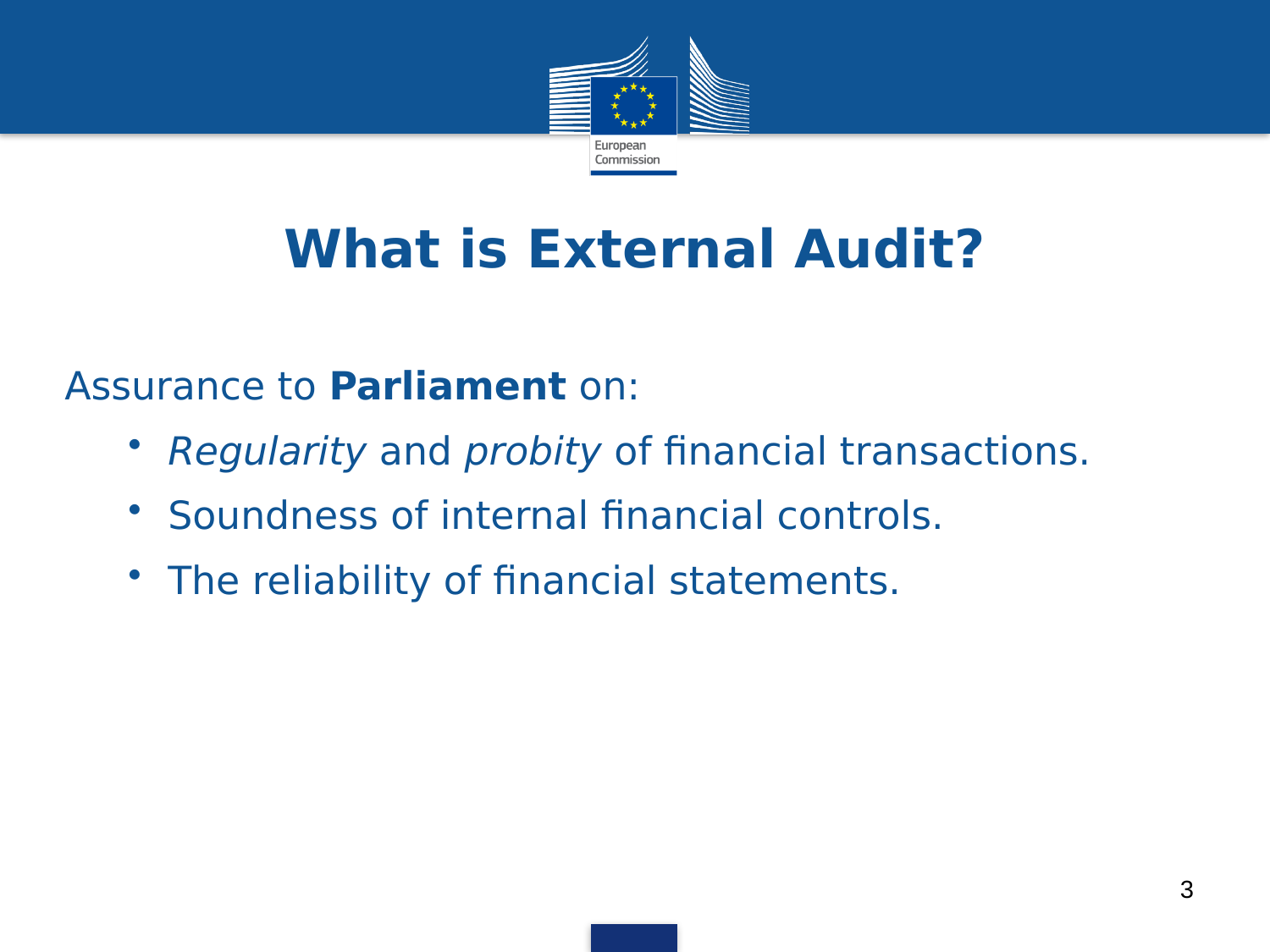

What is External Audit?
Assurance to Parliament on:
Regularity and probity of financial transactions.
Soundness of internal financial controls.
The reliability of financial statements.
3